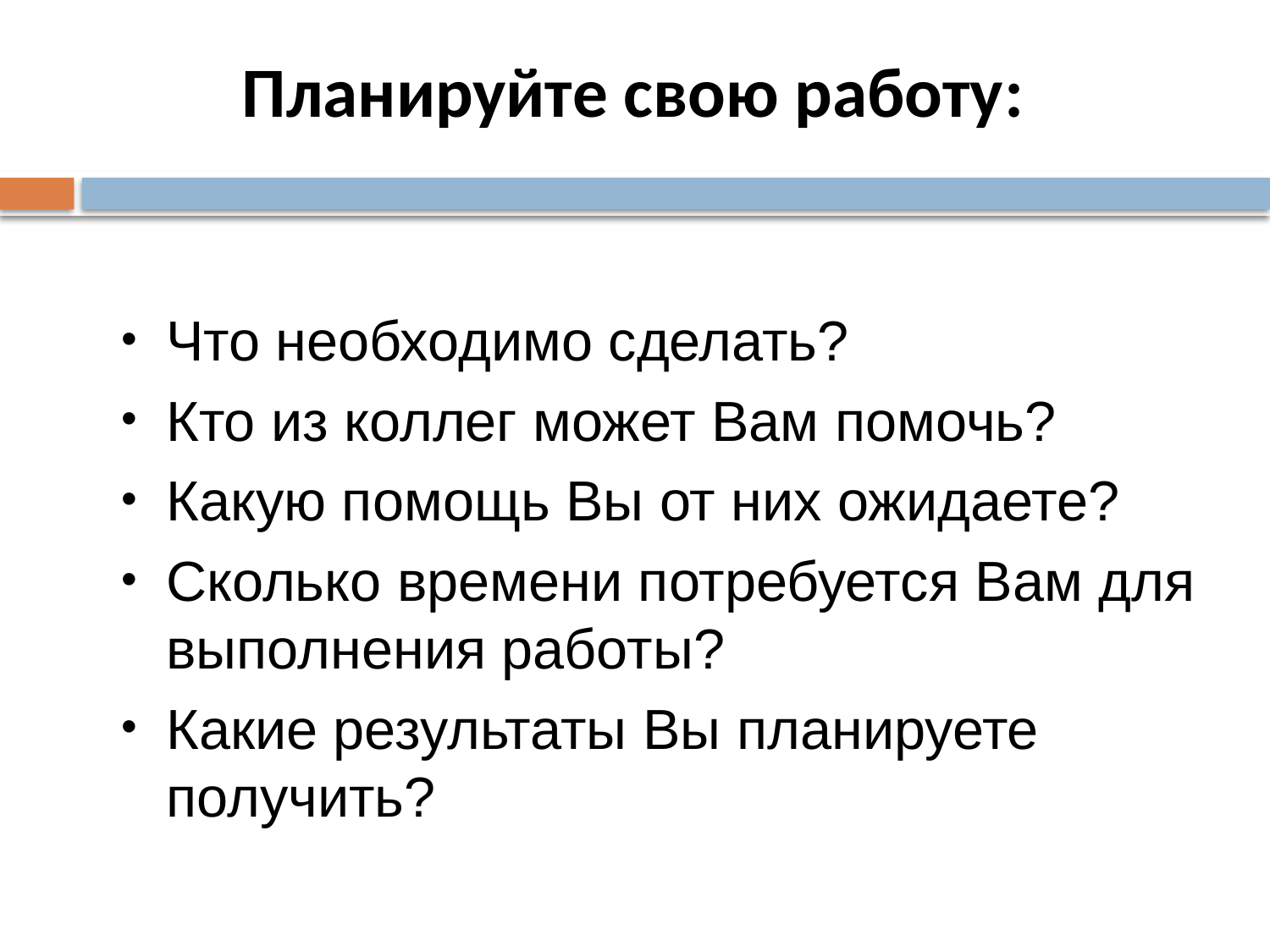

# Планируйте свою работу:
Что необходимо сделать?
Кто из коллег может Вам помочь?
Какую помощь Вы от них ожидаете?
Сколько времени потребуется Вам для выполнения работы?
Какие результаты Вы планируете получить?